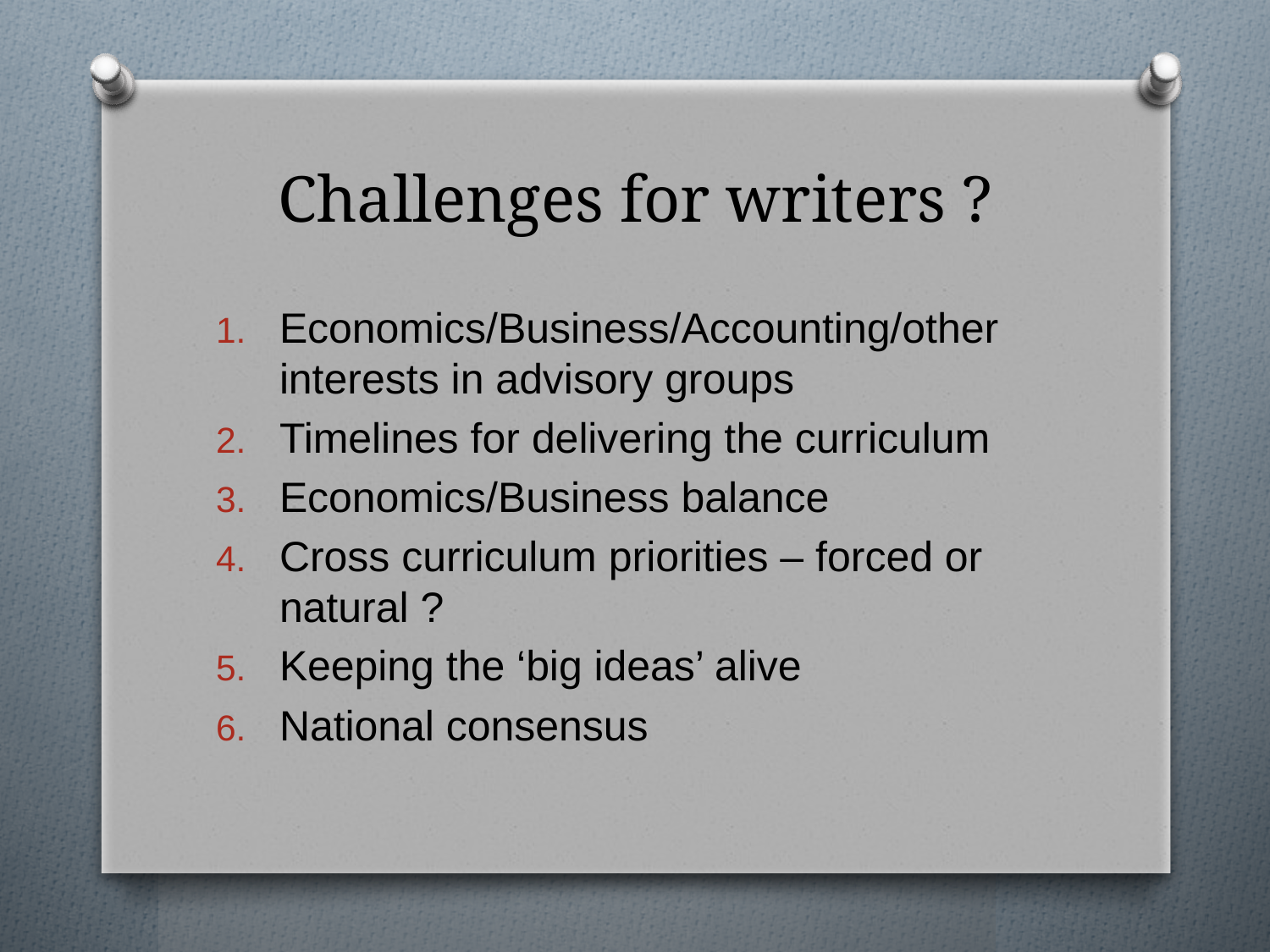

# Challenges for writers ?
Economics/Business/Accounting/other interests in advisory groups
Timelines for delivering the curriculum
Economics/Business balance
Cross curriculum priorities – forced or natural ?
Keeping the ‘big ideas’ alive
National consensus